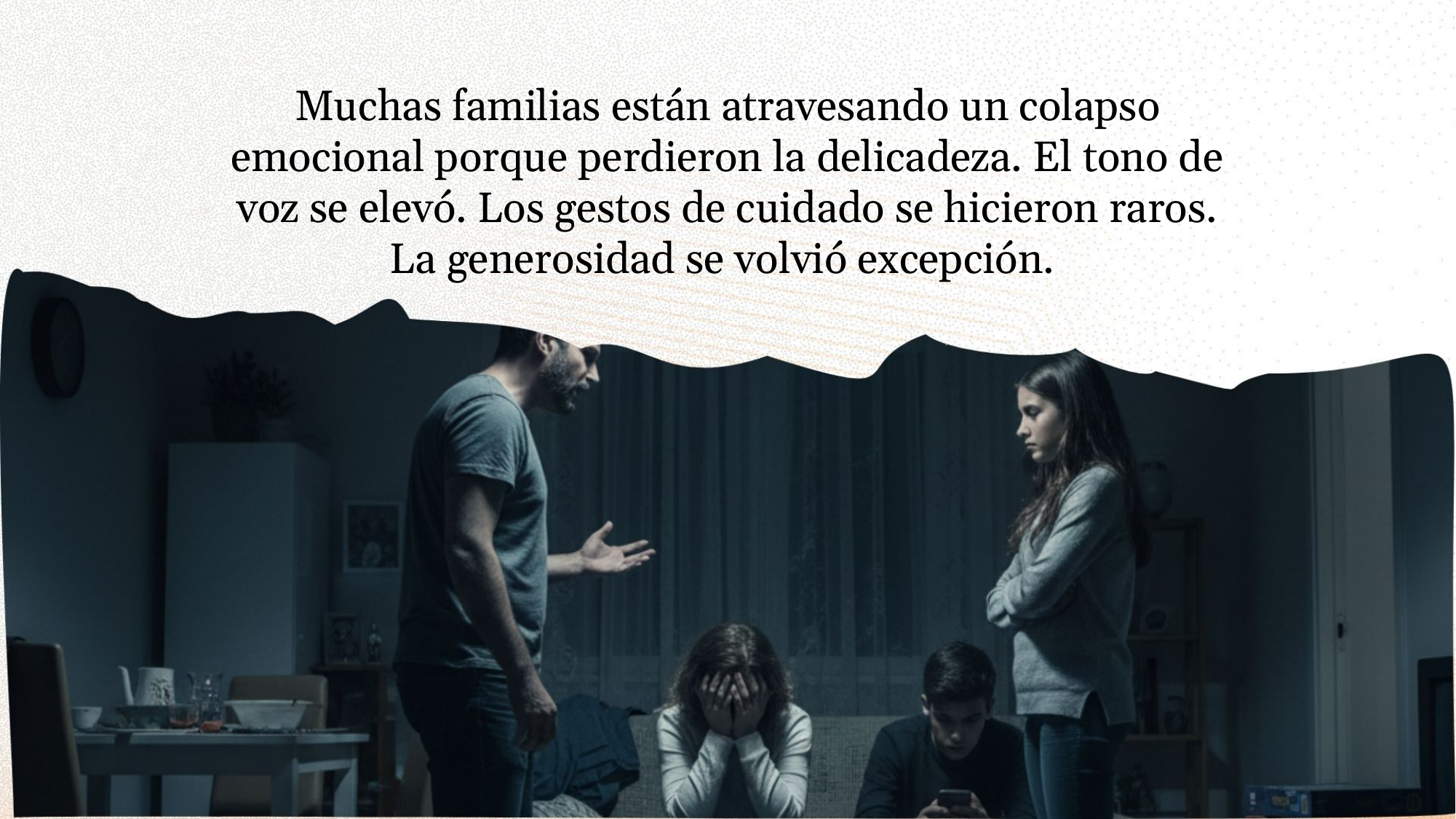

Muchas familias están atravesando un colapso emocional porque perdieron la delicadeza. El tono de voz se elevó. Los gestos de cuidado se hicieron raros. La generosidad se volvió excepción.